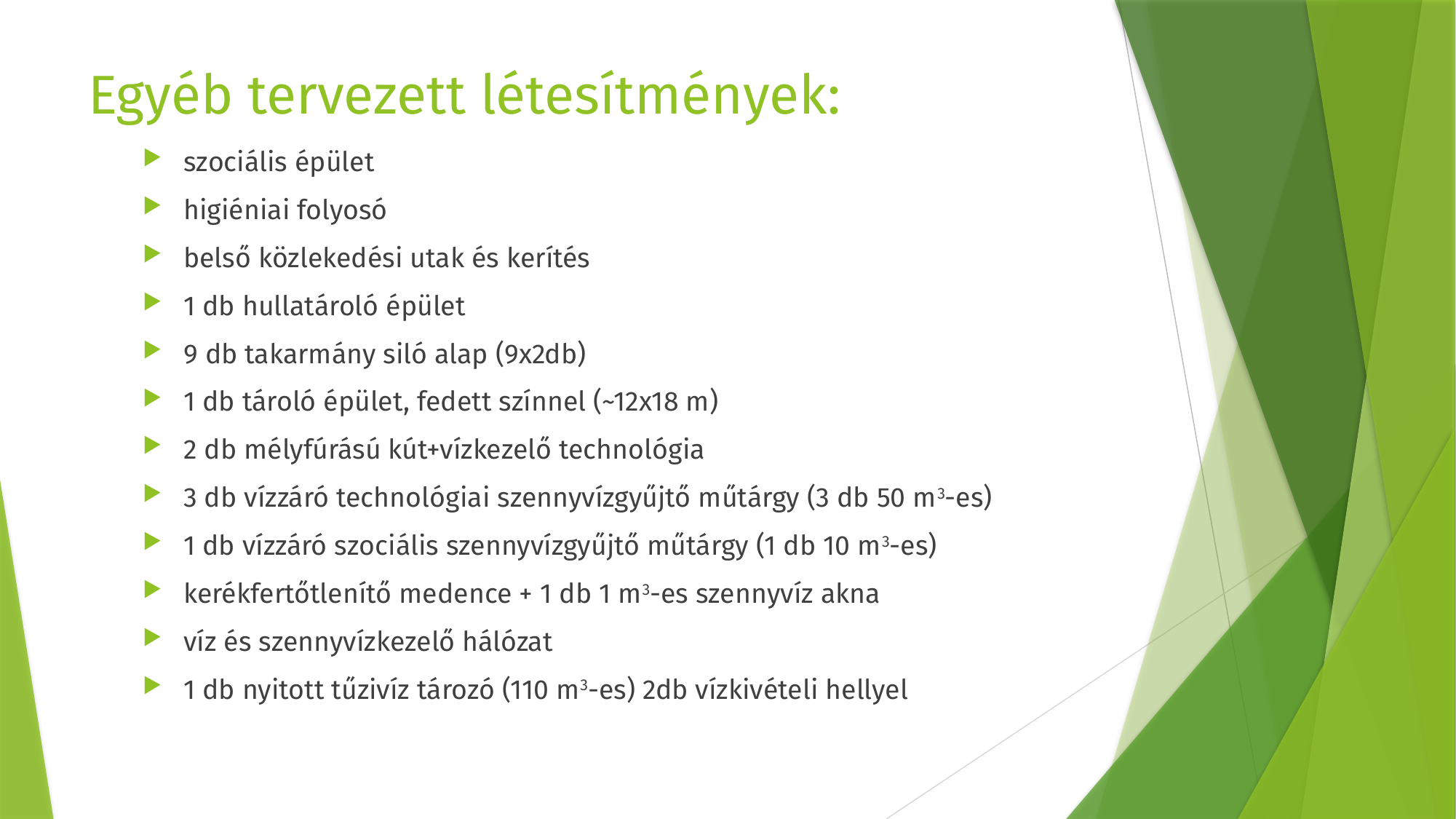

# Egyéb tervezett létesítmények:
szociális épület
higiéniai folyosó
belső közlekedési utak és kerítés
1 db hullatároló épület
9 db takarmány siló alap (9x2db)
1 db tároló épület, fedett színnel (~12x18 m)
2 db mélyfúrású kút+vízkezelő technológia
3 db vízzáró technológiai szennyvízgyűjtő műtárgy (3 db 50 m3-es)
1 db vízzáró szociális szennyvízgyűjtő műtárgy (1 db 10 m3-es)
kerékfertőtlenítő medence + 1 db 1 m3-es szennyvíz akna
víz és szennyvízkezelő hálózat
1 db nyitott tűzivíz tározó (110 m3-es) 2db vízkivételi hellyel